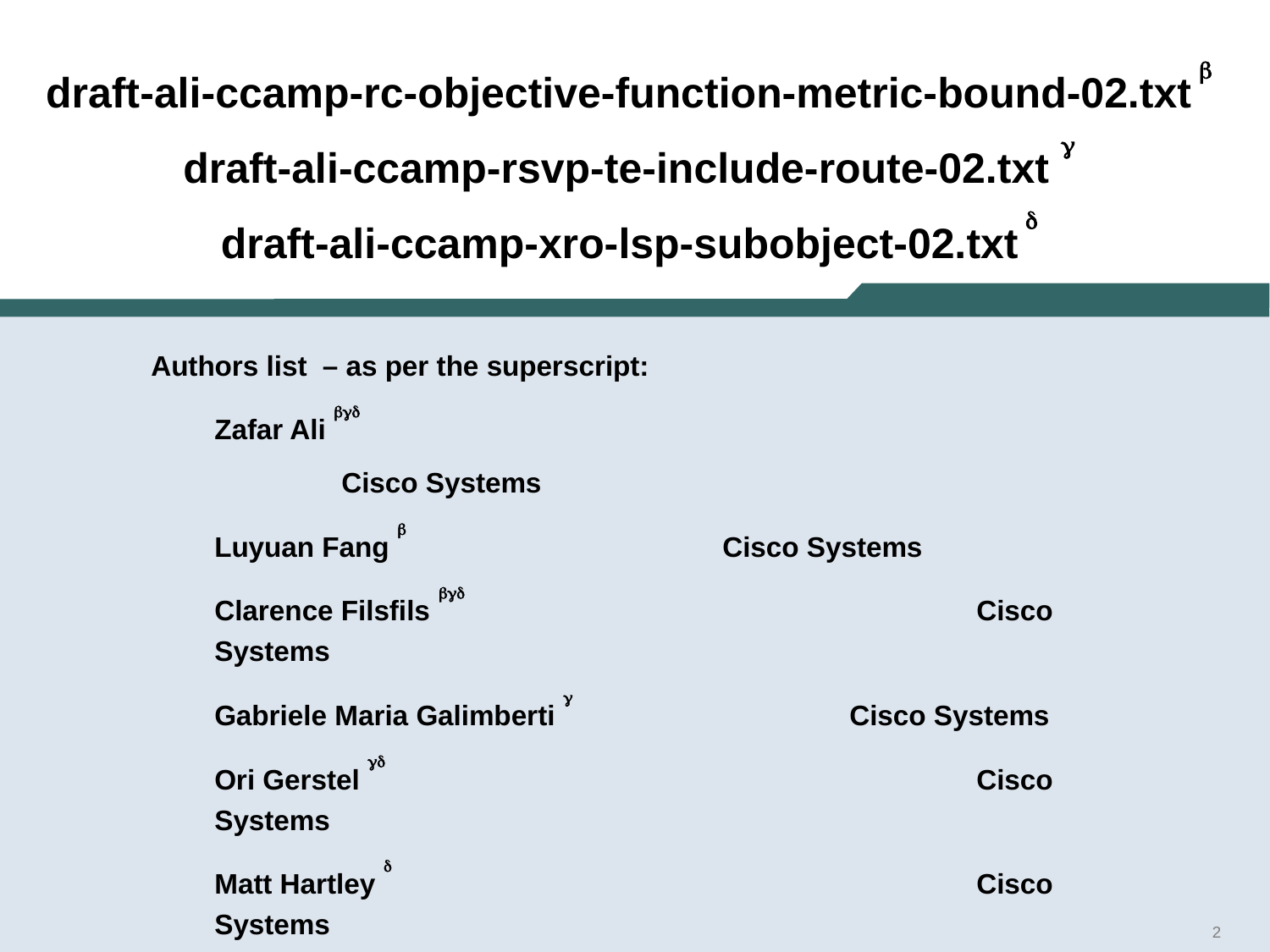

# draft-ali-ccamp-rc-objective-function-metric-bound-02.txt β draft-ali-ccamp-rsvp-te-include-route-02.txt γ draft-ali-ccamp-xro-lsp-subobject-02.txt δ
Authors list  – as per the superscript:
Zafar Ali βγδ							Cisco Systems
Luyuan Fang β			Cisco Systems
Clarence Filsfils βγδ					Cisco Systems
Gabriele Maria Galimberti γ			Cisco Systems
Ori Gerstel γδ					Cisco Systems
Matt Hartley δ					Cisco Systems
Kenji Kumaki βγδ 			KDDI Corporation
Rüdiger Kunze βγδ 			Deutsche Telekom AG
Julien Meuric δ			France Telecom Orange
George Swallowβγδ 			Cisco Systems